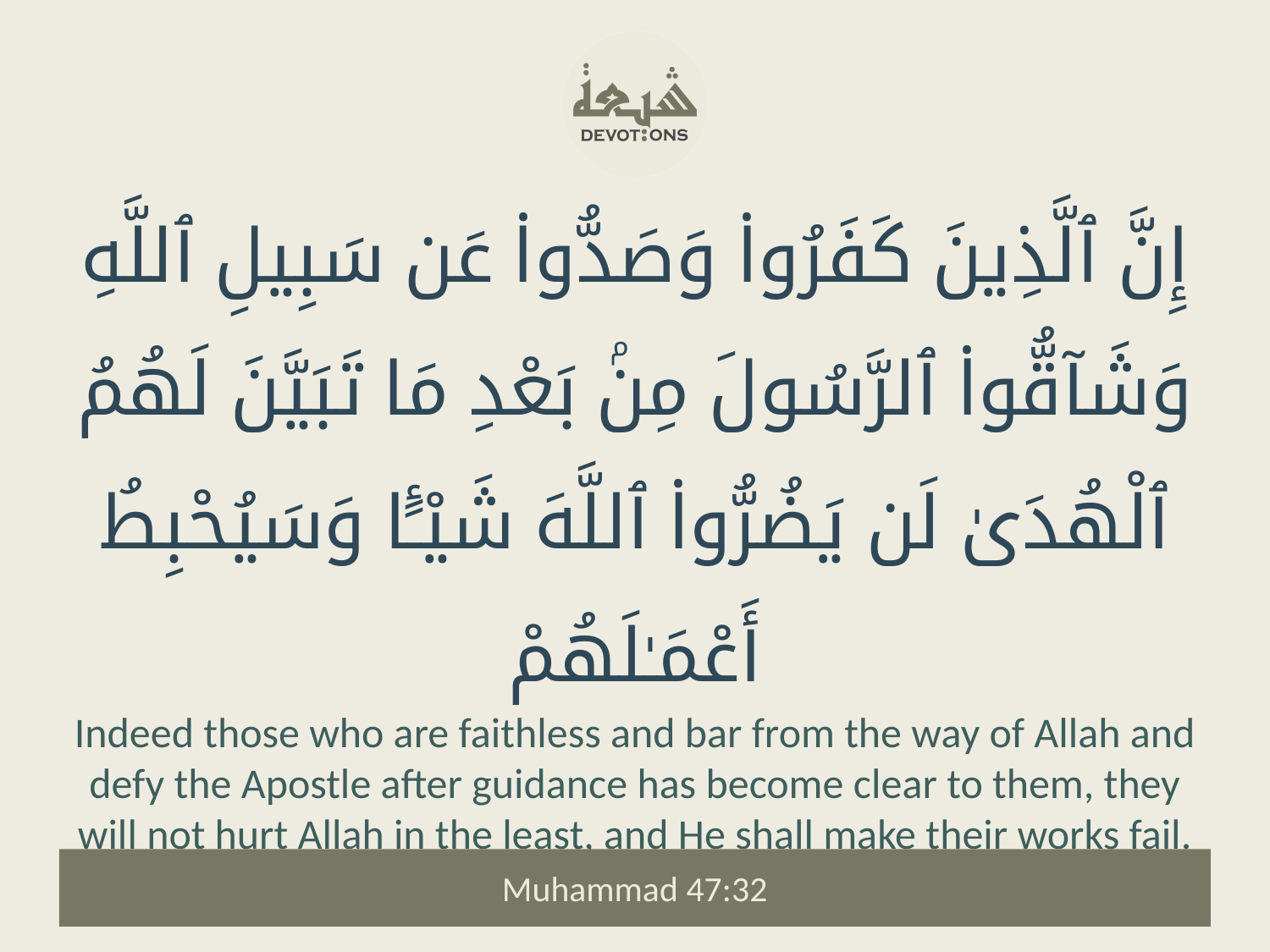

إِنَّ ٱلَّذِينَ كَفَرُوا۟ وَصَدُّوا۟ عَن سَبِيلِ ٱللَّهِ وَشَآقُّوا۟ ٱلرَّسُولَ مِنۢ بَعْدِ مَا تَبَيَّنَ لَهُمُ ٱلْهُدَىٰ لَن يَضُرُّوا۟ ٱللَّهَ شَيْـًٔا وَسَيُحْبِطُ أَعْمَـٰلَهُمْ
Indeed those who are faithless and bar from the way of Allah and defy the Apostle after guidance has become clear to them, they will not hurt Allah in the least, and He shall make their works fail.
Muhammad 47:32